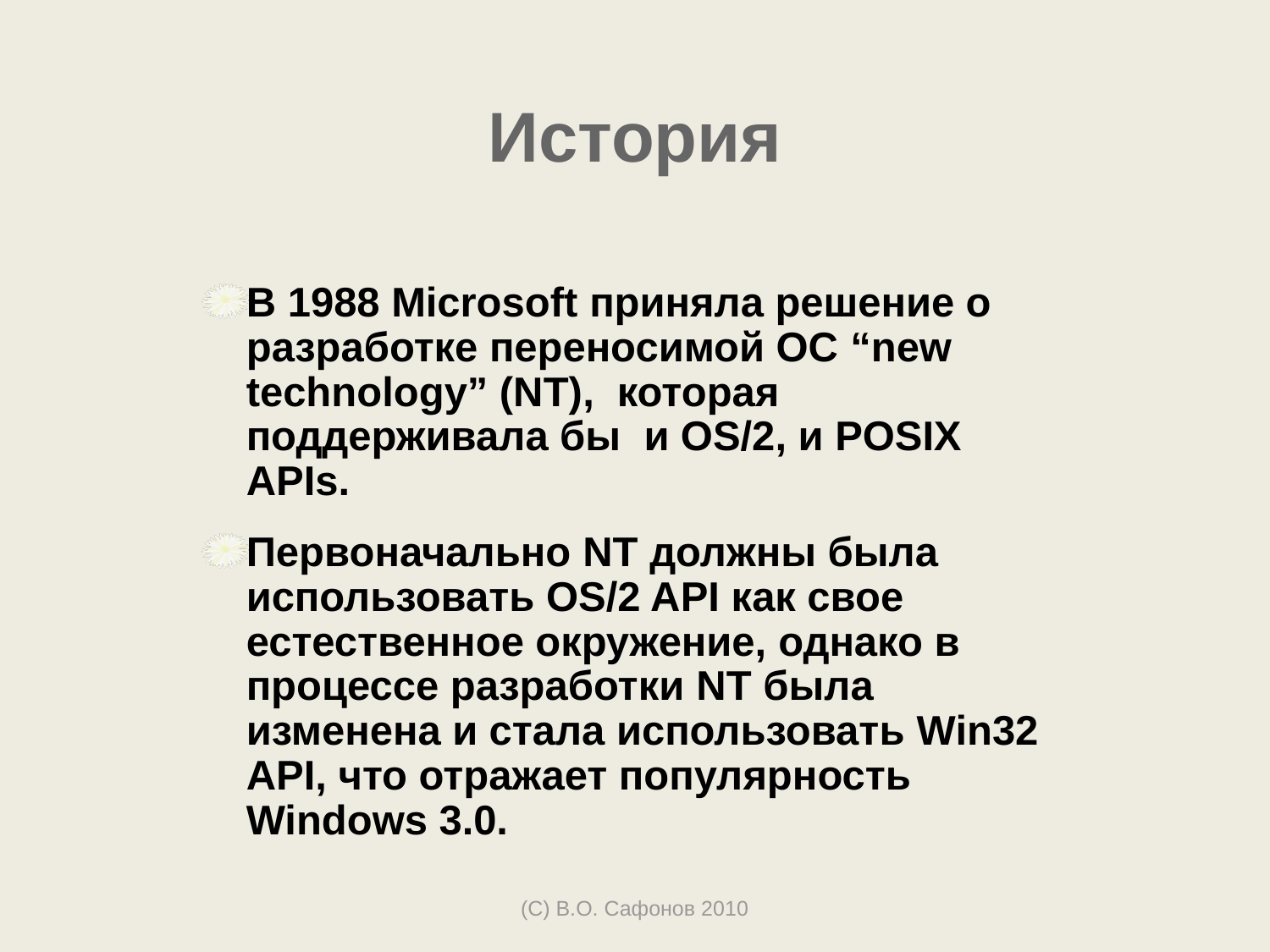

# История
В 1988 Microsoft приняла решение о разработке переносимой ОС “new technology” (NT),  которая поддерживала бы  и OS/2, и POSIX APIs.
Первоначально NT должны была использовать OS/2 API как свое естественное окружение, однако в процессе разработки NT была изменена и стала использовать Win32 API, что отражает популярность Windows 3.0.
(С) В.О. Сафонов 2010